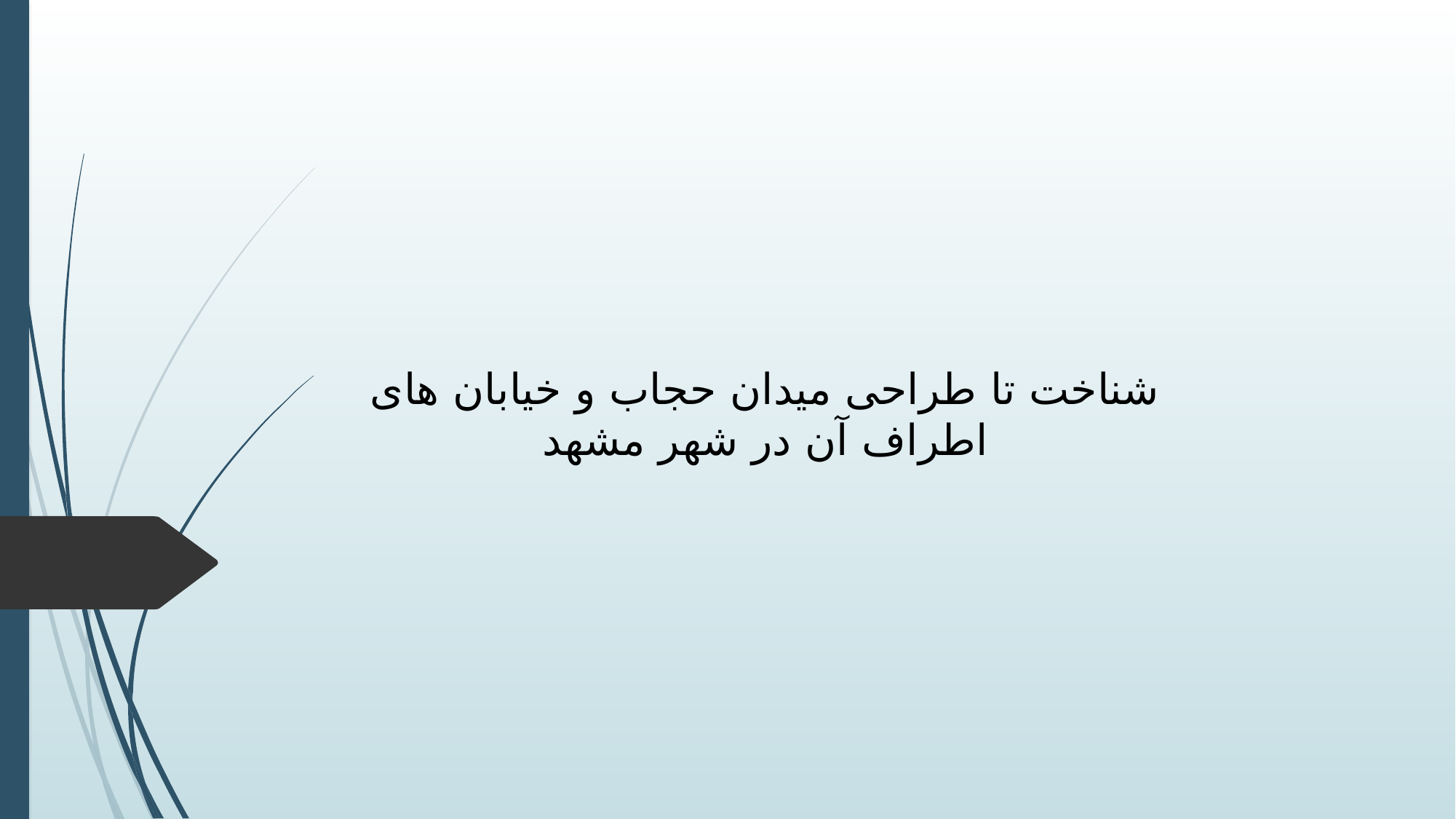

شناخت تا طراحی میدان حجاب و خیابان های اطراف آن در شهر مشهد